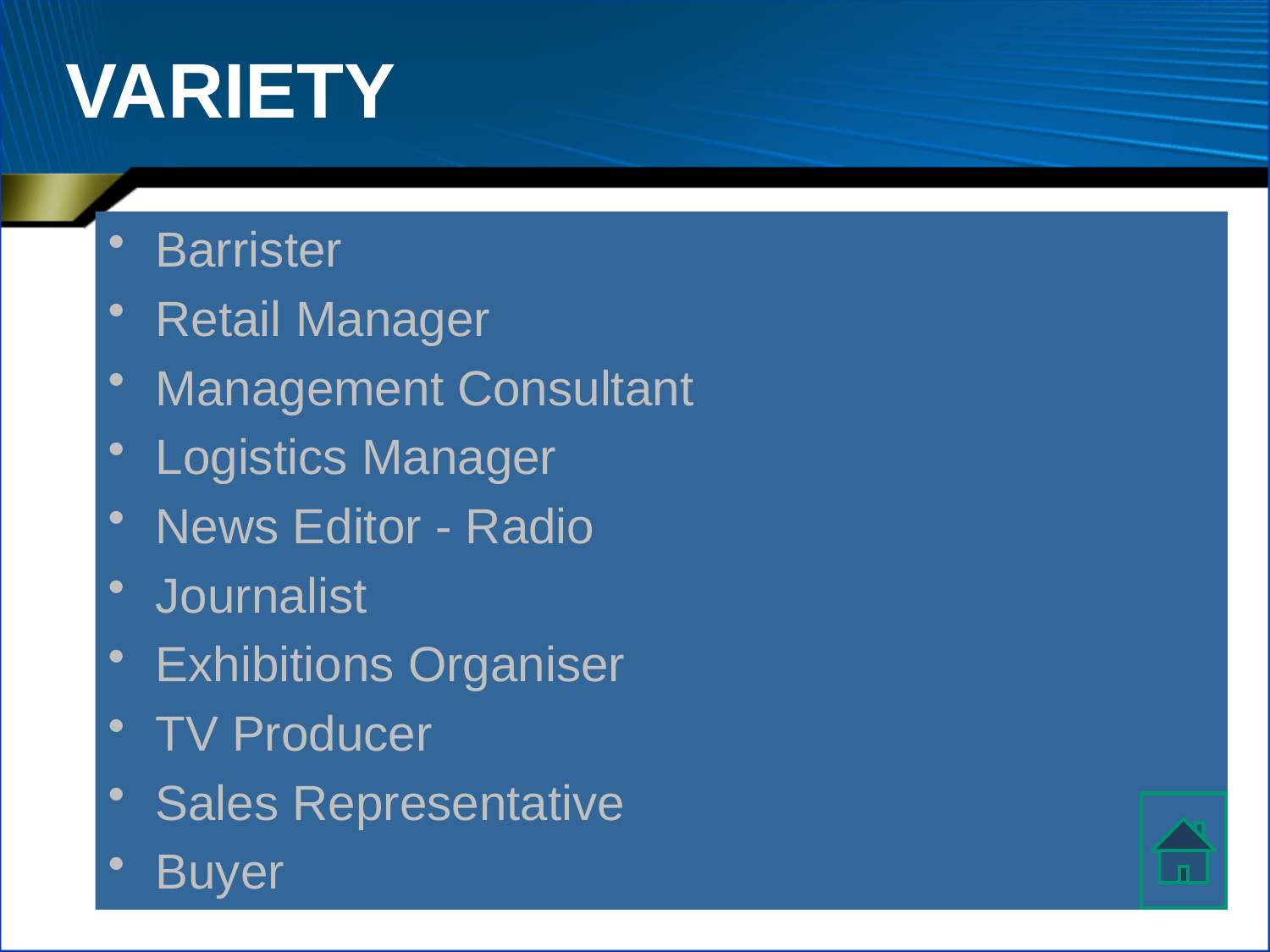

# VARIETY
Barrister
Retail Manager
Management Consultant
Logistics Manager
News Editor - Radio
Journalist
Exhibitions Organiser
TV Producer
Sales Representative
Buyer